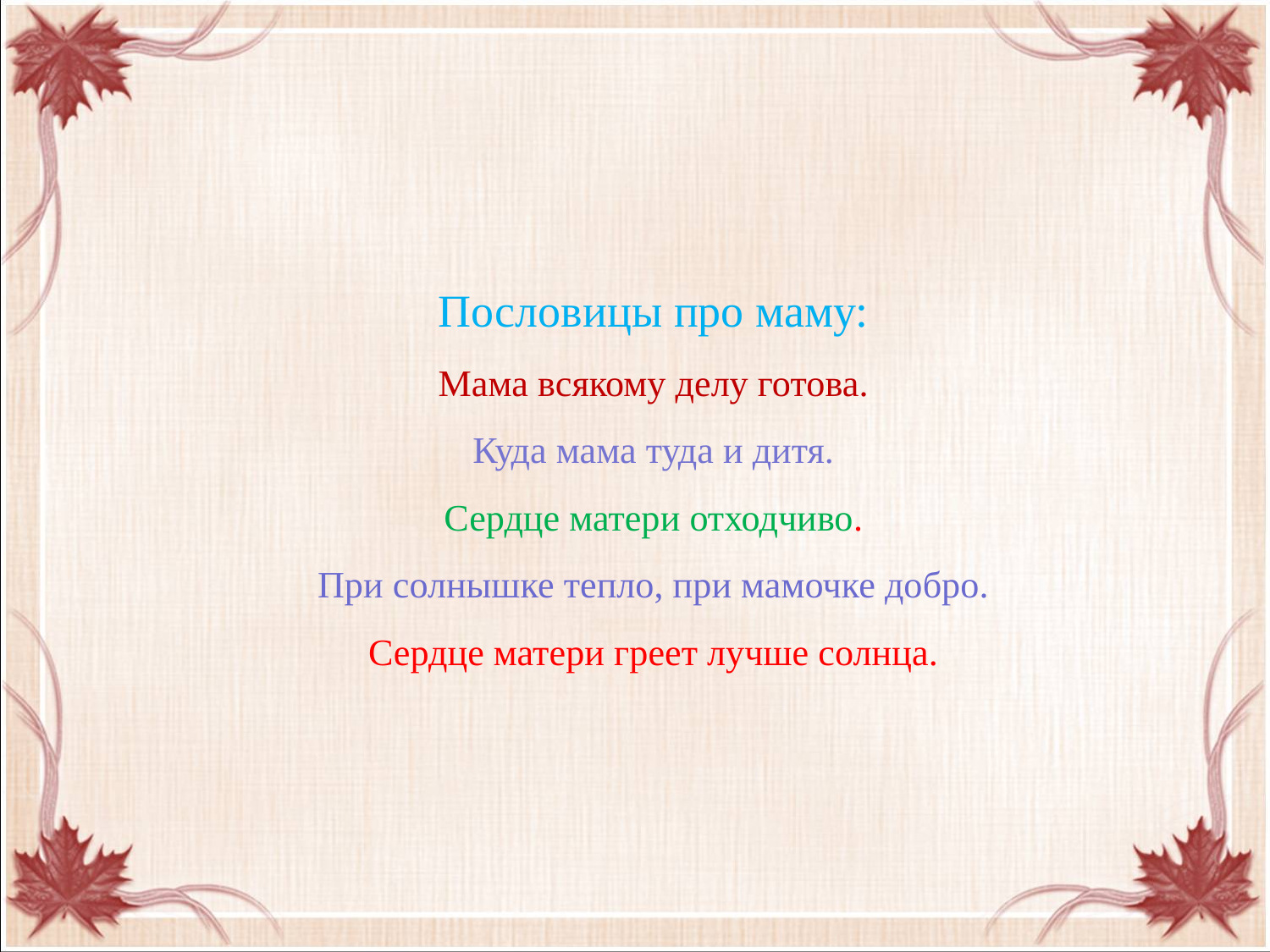

# Пословицы про маму: Мама всякому делу готова. Куда мама туда и дитя. Сердце матери отходчиво. При солнышке тепло, при мамочке добро. Сердце матери греет лучше солнца.